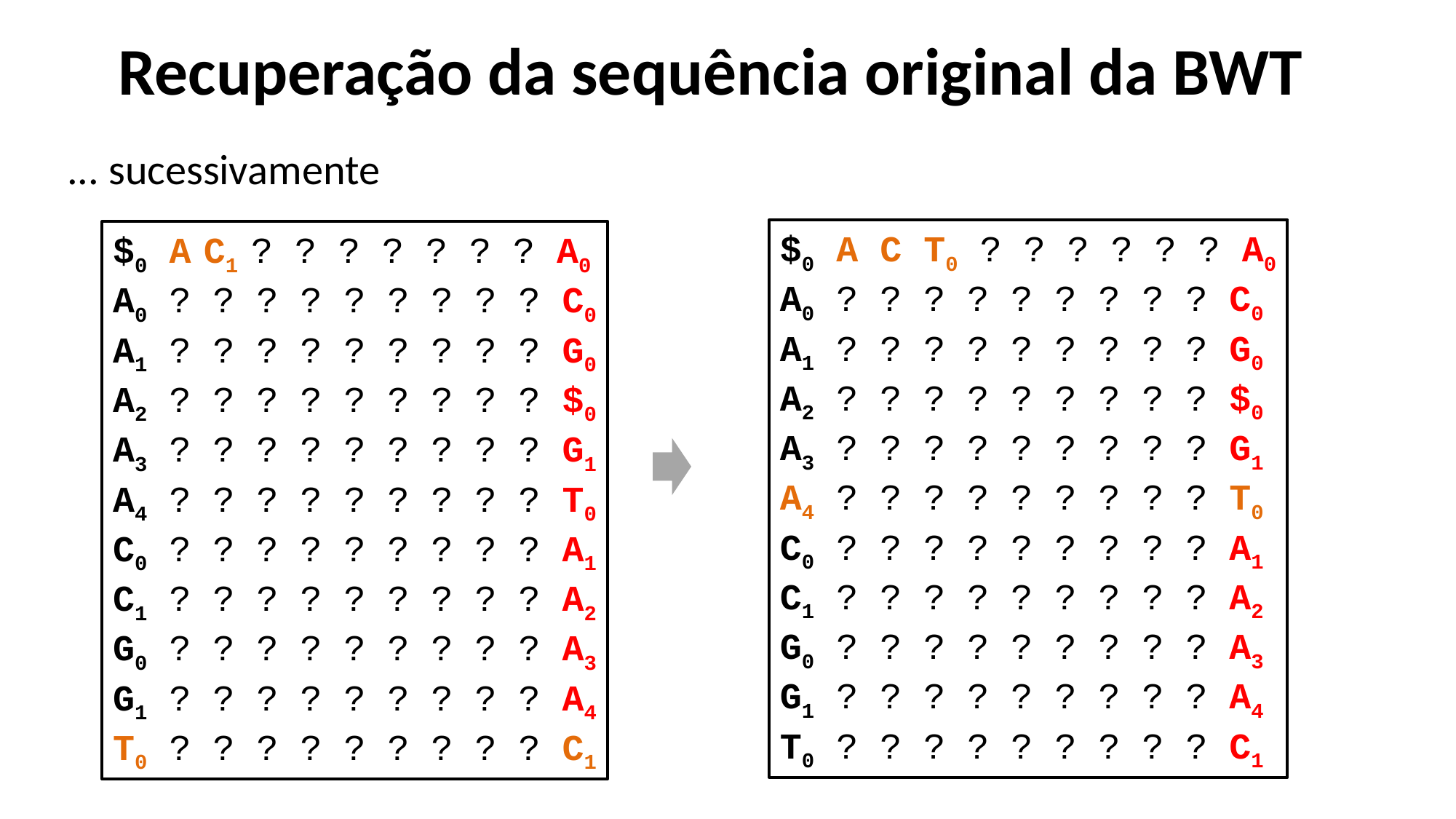

# Recuperação da sequência original da BWT
... sucessivamente
$0 A C T0 ? ? ? ? ? ? A0
A0 ? ? ? ? ? ? ? ? ? C0
A1 ? ? ? ? ? ? ? ? ? G0
A2 ? ? ? ? ? ? ? ? ? $0
A3 ? ? ? ? ? ? ? ? ? G1
A4 ? ? ? ? ? ? ? ? ? T0
C0 ? ? ? ? ? ? ? ? ? A1
C1 ? ? ? ? ? ? ? ? ? A2
G0 ? ? ? ? ? ? ? ? ? A3
G1 ? ? ? ? ? ? ? ? ? A4
T0 ? ? ? ? ? ? ? ? ? C1
$0 A C1 ? ? ? ? ? ? ? A0
A0 ? ? ? ? ? ? ? ? ? C0
A1 ? ? ? ? ? ? ? ? ? G0
A2 ? ? ? ? ? ? ? ? ? $0
A3 ? ? ? ? ? ? ? ? ? G1
A4 ? ? ? ? ? ? ? ? ? T0
C0 ? ? ? ? ? ? ? ? ? A1
C1 ? ? ? ? ? ? ? ? ? A2
G0 ? ? ? ? ? ? ? ? ? A3
G1 ? ? ? ? ? ? ? ? ? A4
T0 ? ? ? ? ? ? ? ? ? C1

$0 A C T A G A G A C A0
A0 ? ? ? ? ? ? ? ? ? C0
A1 ? ? ? ? ? ? ? ? ? G0
A2 ? ? ? ? ? ? ? ? ? $0
A3 ? ? ? ? ? ? ? ? ? G1
A4 ? ? ? ? ? ? ? ? ? T0
C0 ? ? ? ? ? ? ? ? ? A1
C1 ? ? ? ? ? ? ? ? ? A2
G0 ? ? ? ? ? ? ? ? ? A3
G1 ? ? ? ? ? ? ? ? ? A4
T0 ? ? ? ? ? ? ? ? ? C1
(…)